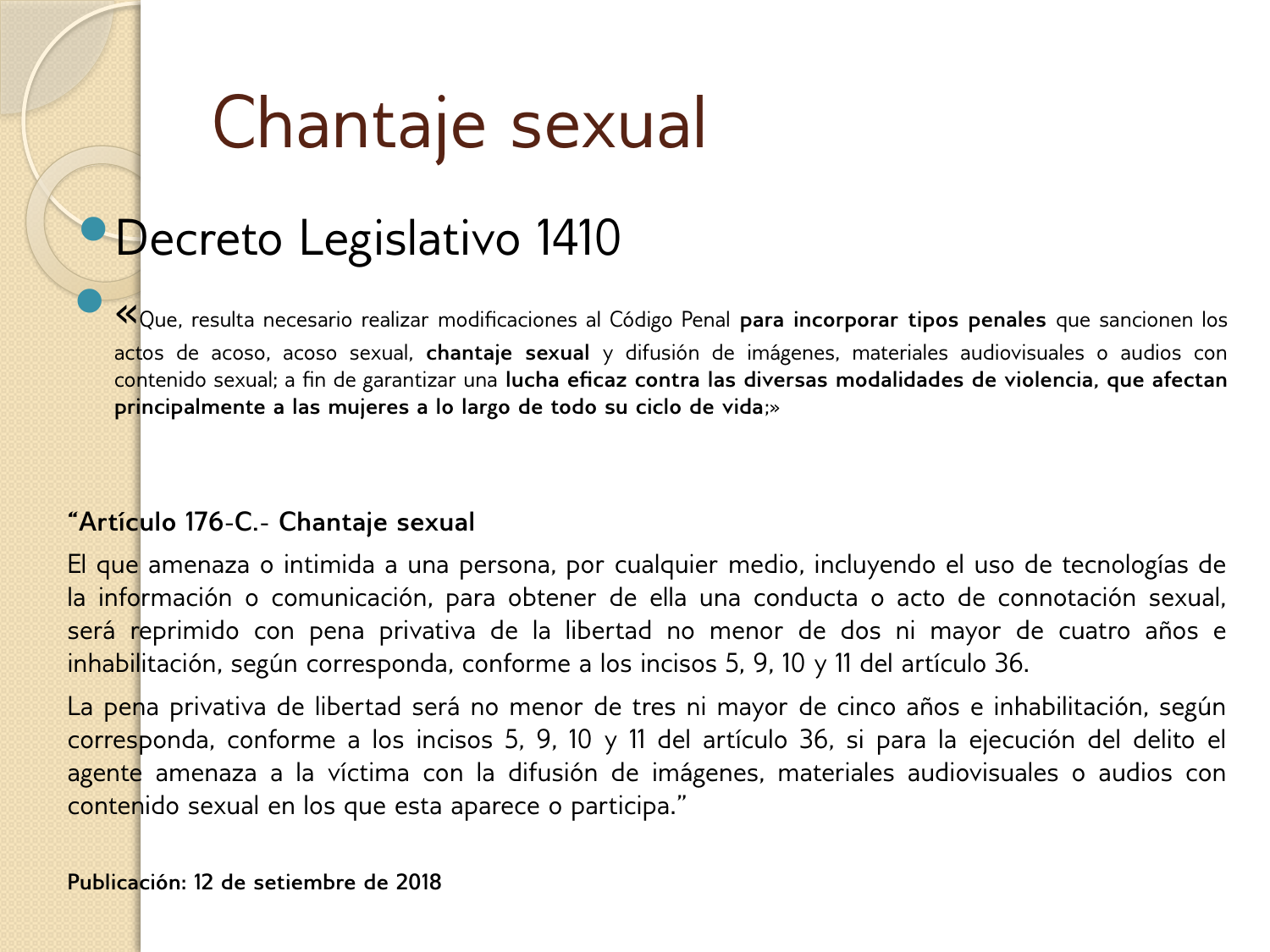

# Chantaje sexual
Decreto Legislativo 1410
«Que, resulta necesario realizar modificaciones al Código Penal para incorporar tipos penales que sancionen los actos de acoso, acoso sexual, chantaje sexual y difusión de imágenes, materiales audiovisuales o audios con contenido sexual; a fin de garantizar una lucha eficaz contra las diversas modalidades de violencia, que afectan principalmente a las mujeres a lo largo de todo su ciclo de vida;»

“Artículo 176-C.- Chantaje sexual
El que amenaza o intimida a una persona, por cualquier medio, incluyendo el uso de tecnologías de la información o comunicación, para obtener de ella una conducta o acto de connotación sexual, será reprimido con pena privativa de la libertad no menor de dos ni mayor de cuatro años e inhabilitación, según corresponda, conforme a los incisos 5, 9, 10 y 11 del artículo 36.
La pena privativa de libertad será no menor de tres ni mayor de cinco años e inhabilitación, según corresponda, conforme a los incisos 5, 9, 10 y 11 del artículo 36, si para la ejecución del delito el agente amenaza a la víctima con la difusión de imágenes, materiales audiovisuales o audios con contenido sexual en los que esta aparece o participa.”

Publicación: 12 de setiembre de 2018